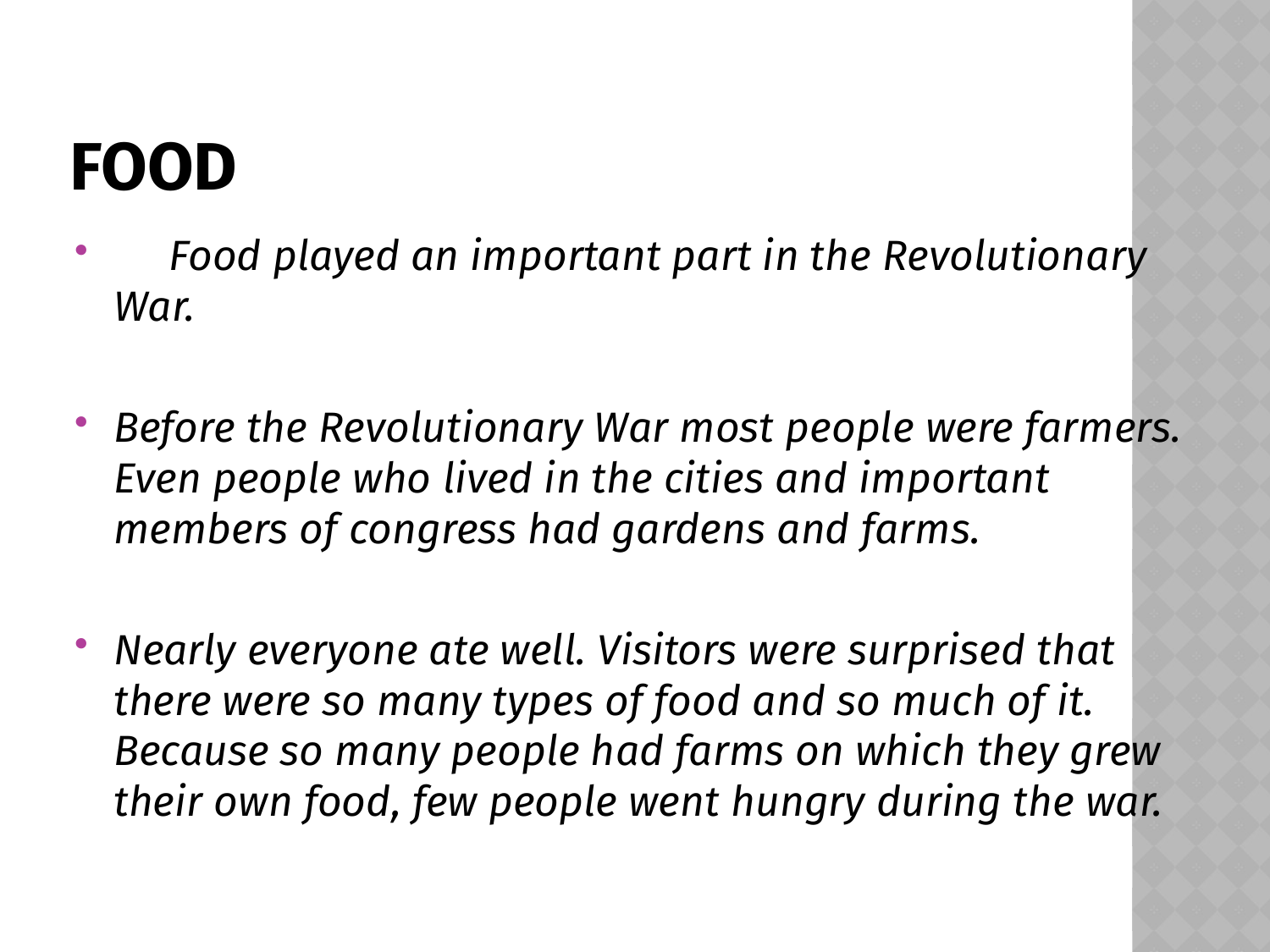

# Food
     Food played an important part in the Revolutionary War.

Before the Revolutionary War most people were farmers. Even people who lived in the cities and important members of congress had gardens and farms.

Nearly everyone ate well. Visitors were surprised that there were so many types of food and so much of it. Because so many people had farms on which they grew their own food, few people went hungry during the war.